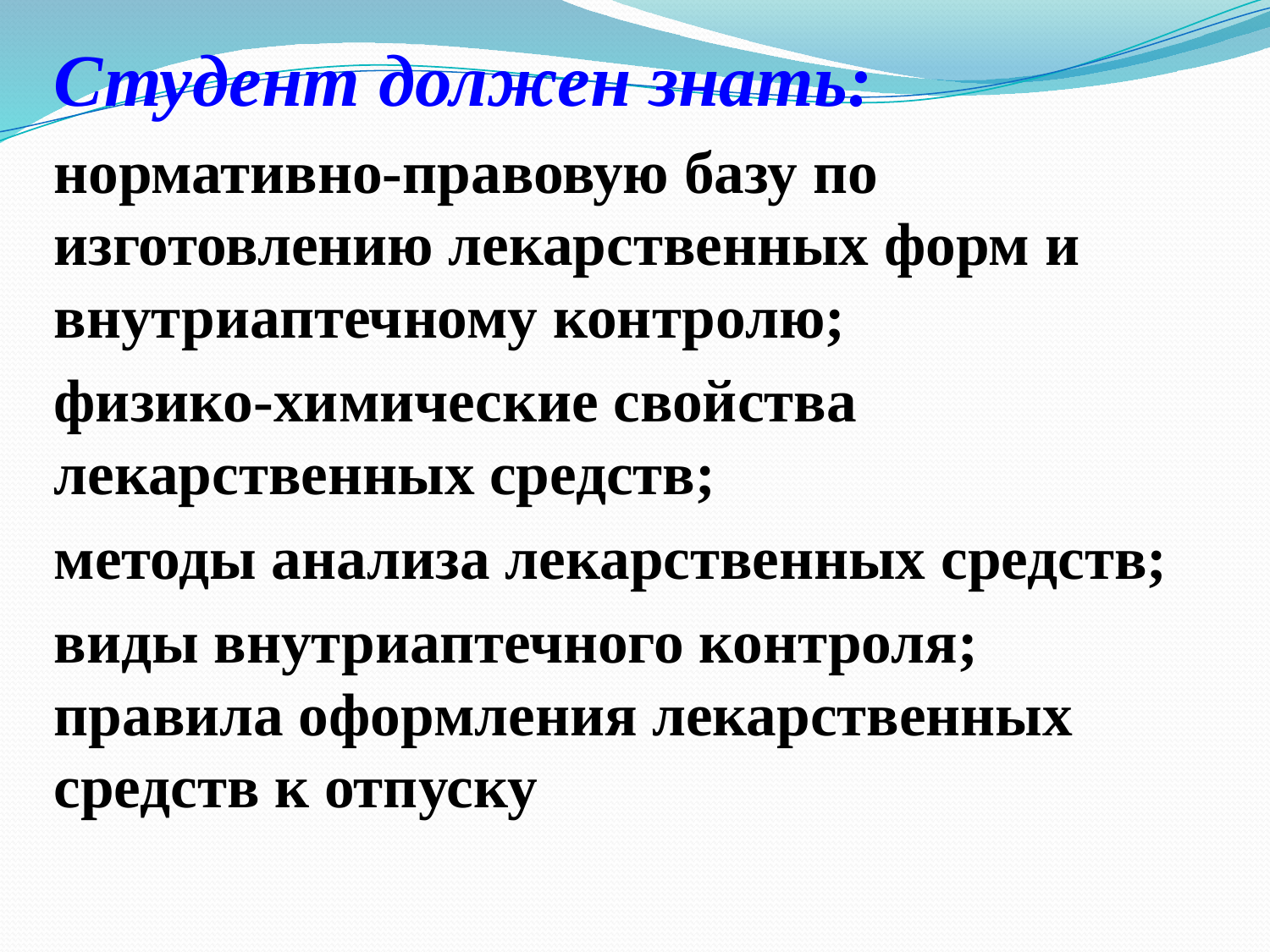

Студент должен знать:
нормативно-правовую базу по изготовлению лекарственных форм и внутриаптечному контролю;
физико-химические свойства лекарственных средств;
методы анализа лекарственных средств;
виды внутриаптечного контроля; правила оформления лекарственных средств к отпуску